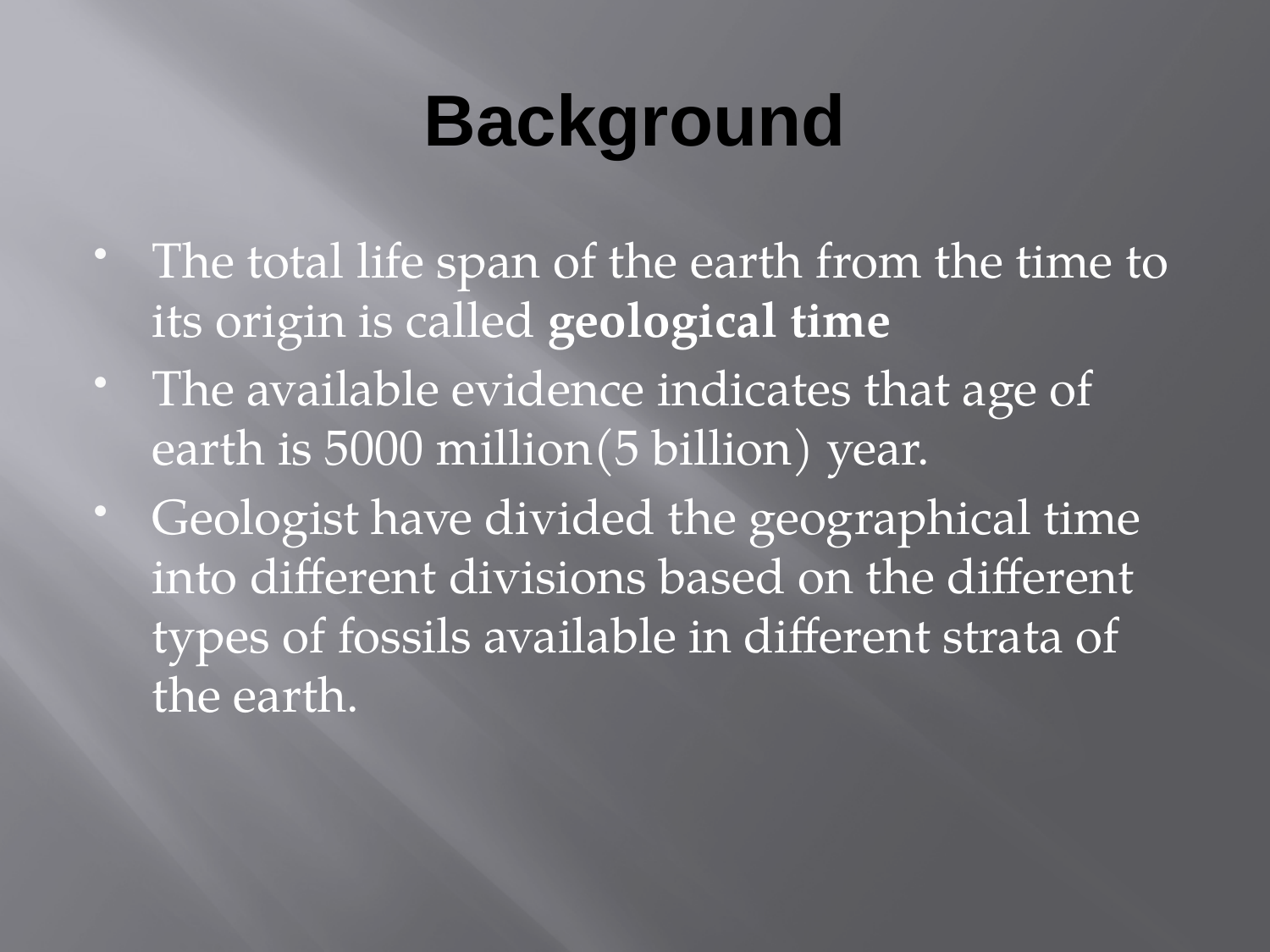

# Background
The total life span of the earth from the time to its origin is called geological time
The available evidence indicates that age of earth is 5000 million(5 billion) year.
Geologist have divided the geographical time into different divisions based on the different types of fossils available in different strata of the earth.